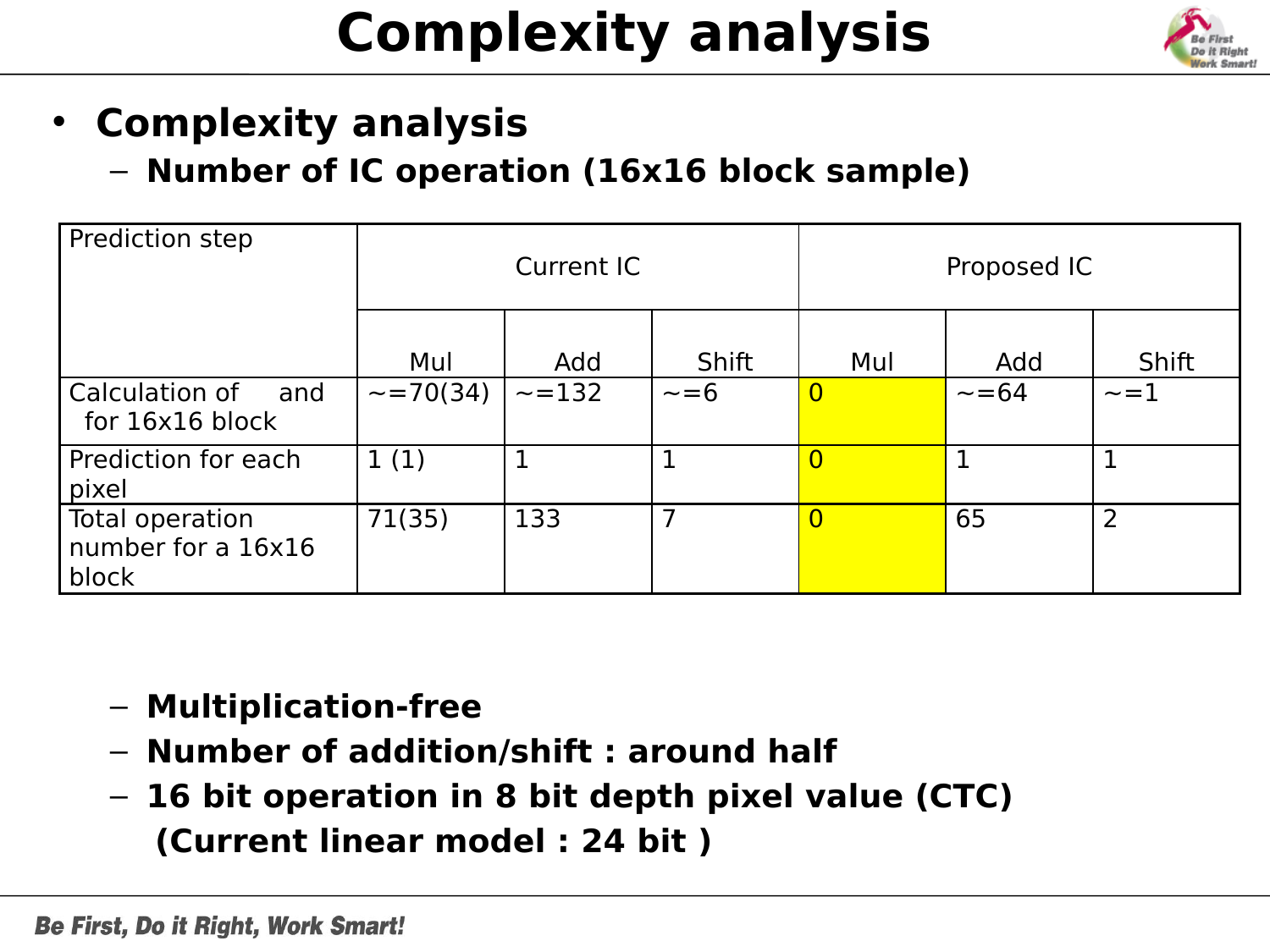

# Complexity analysis
Complexity analysis
Number of IC operation (16x16 block sample)

Multiplication-free
Number of addition/shift : around half
16 bit operation in 8 bit depth pixel value (CTC)
    (Current linear model : 24 bit )

| Prediction step | Current IC |  |  | Proposed IC |  |  |
| --- | --- | --- | --- | --- | --- | --- |
|  | Mul | Add | Shift | Mul | Add | Shift |
| Calculation of and for 16x16 block | ~=70(34) | ~=132 | ~=6 | 0 | ~=64 | ~=1 |
| Prediction for each pixel | 1 (1) | 1 | 1 | 0 | 1 | 1 |
| Total operation number for a 16x16 block | 71(35) | 133 | 7 | 0 | 65 | 2 |